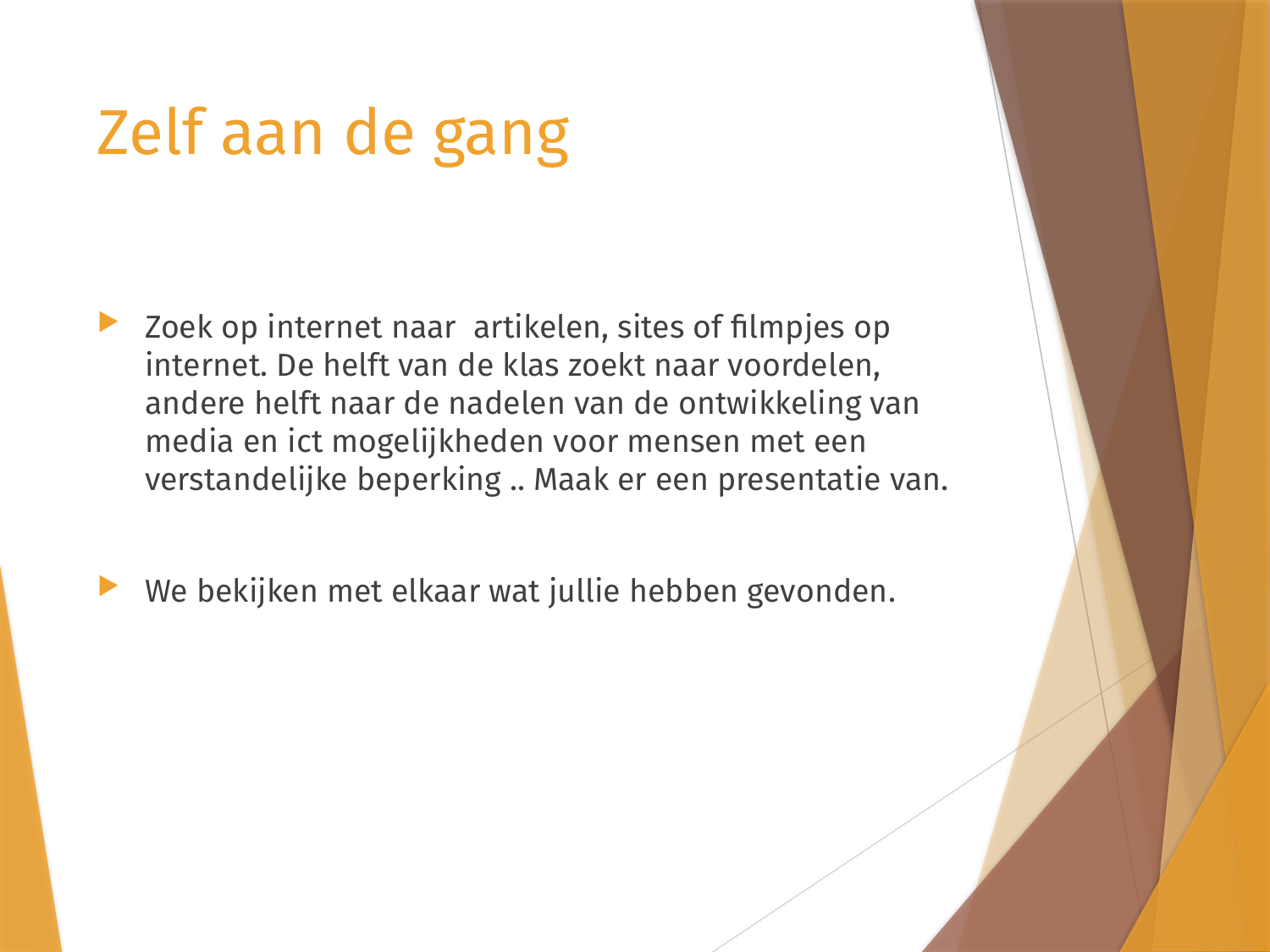

# Zelf aan de gang
Zoek op internet naar  artikelen, sites of filmpjes op internet. De helft van de klas zoekt naar voordelen,  andere helft naar de nadelen van de ontwikkeling van media en ict mogelijkheden voor mensen met een verstandelijke beperking .. Maak er een presentatie van.

We bekijken met elkaar wat jullie hebben gevonden.